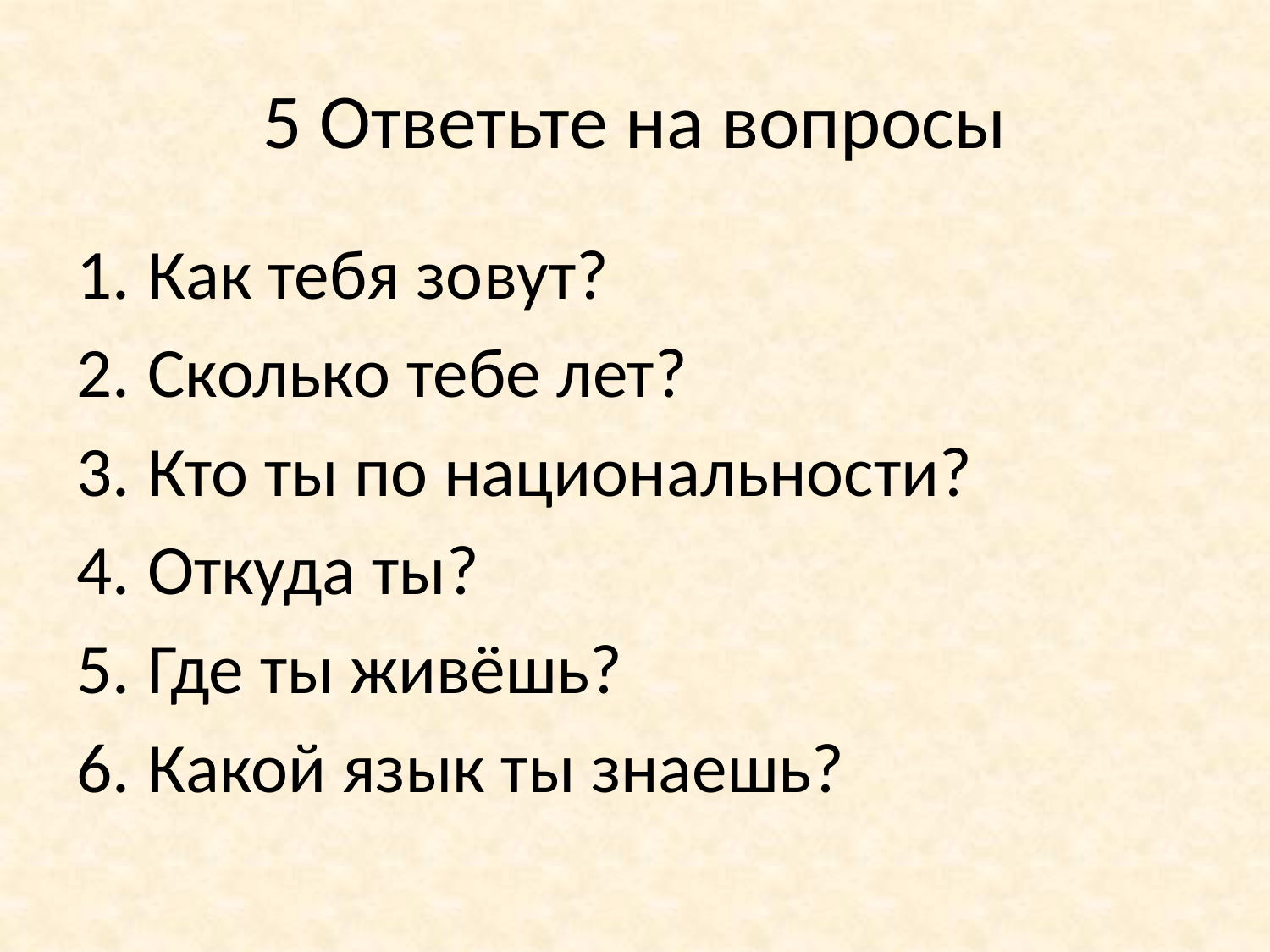

# 5 Ответьте на вопросы
Как тебя зовут?
Сколько тебе лет?
Кто ты по национальности?
Откуда ты?
Где ты живёшь?
Какой язык ты знаешь?